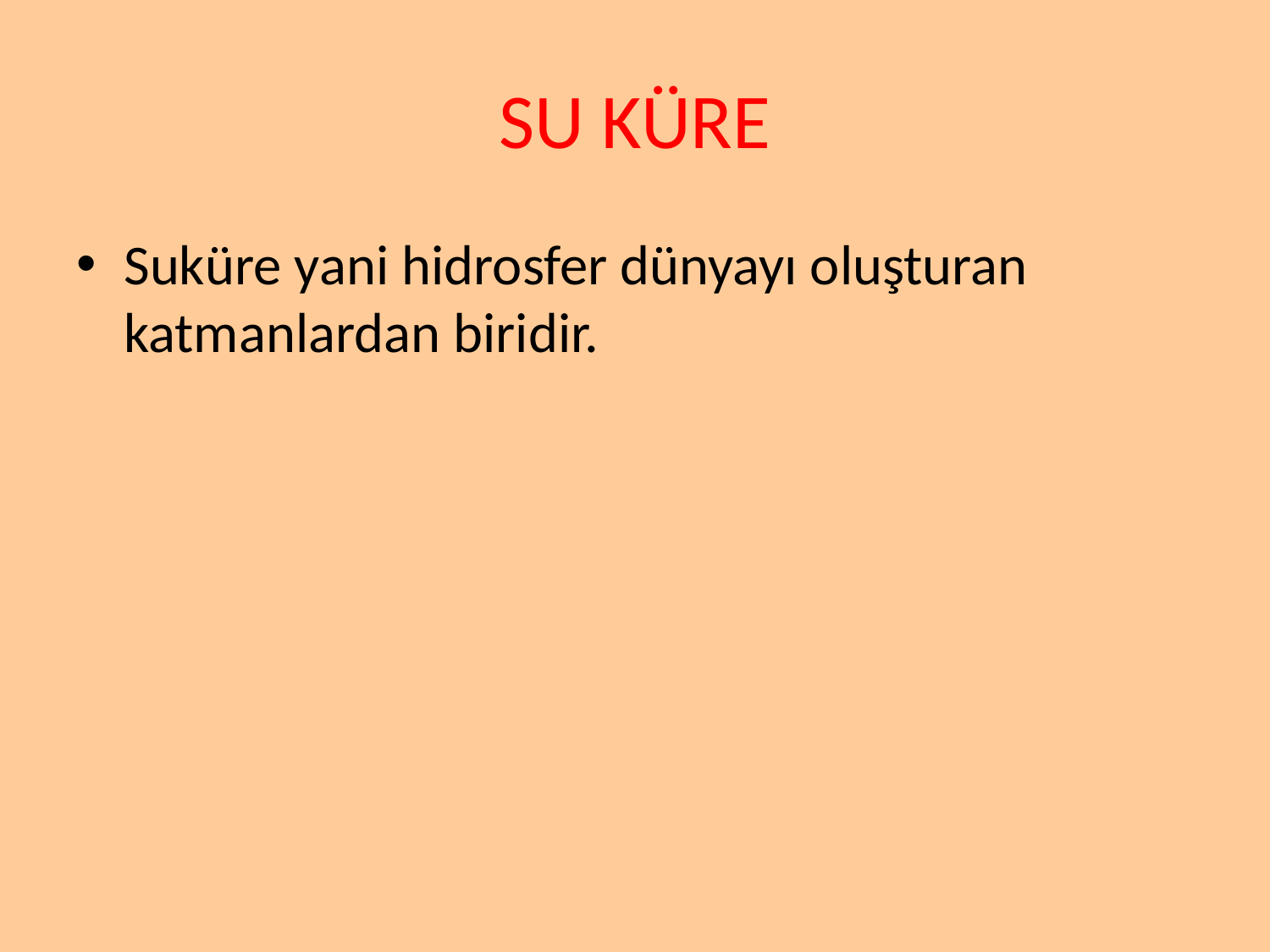

# SU KÜRE
Suküre yani hidrosfer dünyayı oluşturan katmanlardan biridir.